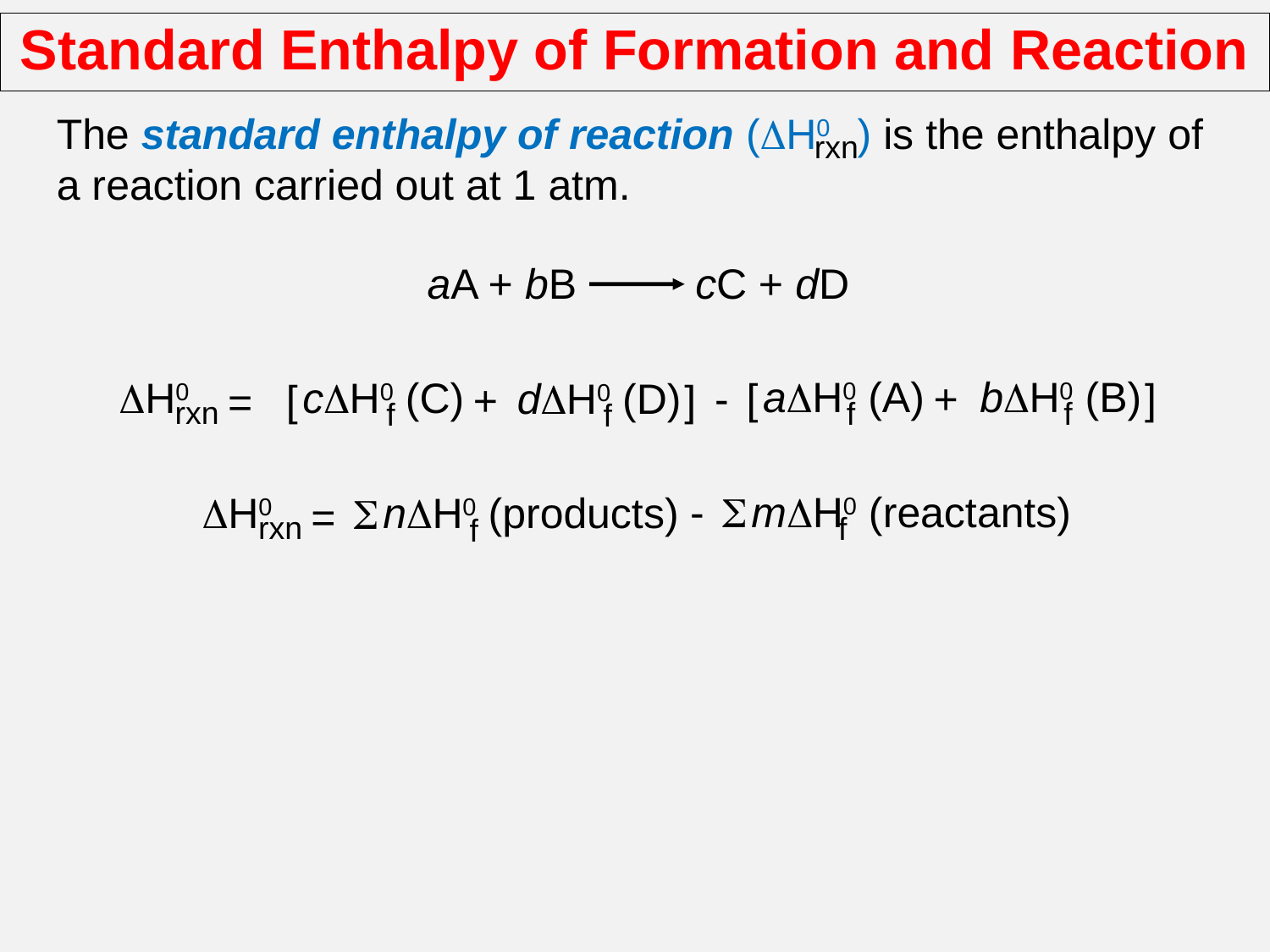

# Standard Enthalpy of Formation and Reaction
The standard enthalpy of reaction (ΔH0    ) is the enthalpy of a reaction carried out at 1 atm.
rxn
aA + bB          cC + dD

aΔH0 (A)
f
bΔH0 (B)
f
ΔH0
rxn
cΔH0 (C)
f
dΔH0 (D)
f
-
[
+
]
[
+
]
=
-
mΔH0 (reactants)
f
Σ
ΔH0
rxn
nΔH0 (products)
f
Σ

=